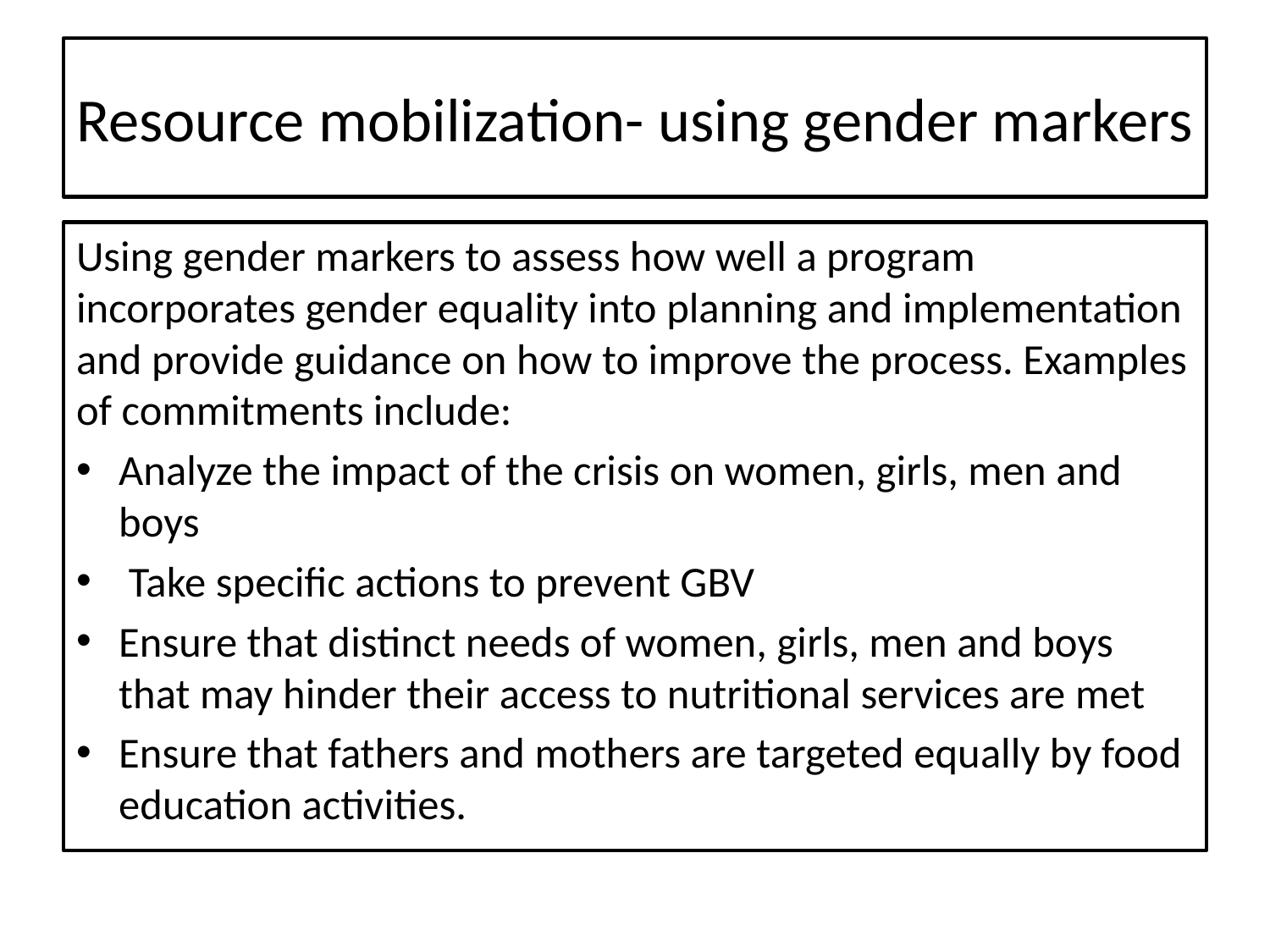

# Resource mobilization- using gender markers
Using gender markers to assess how well a program incorporates gender equality into planning and implementation and provide guidance on how to improve the process. Examples of commitments include:
Analyze the impact of the crisis on women, girls, men and boys
 Take specific actions to prevent GBV
Ensure that distinct needs of women, girls, men and boys that may hinder their access to nutritional services are met
Ensure that fathers and mothers are targeted equally by food education activities.